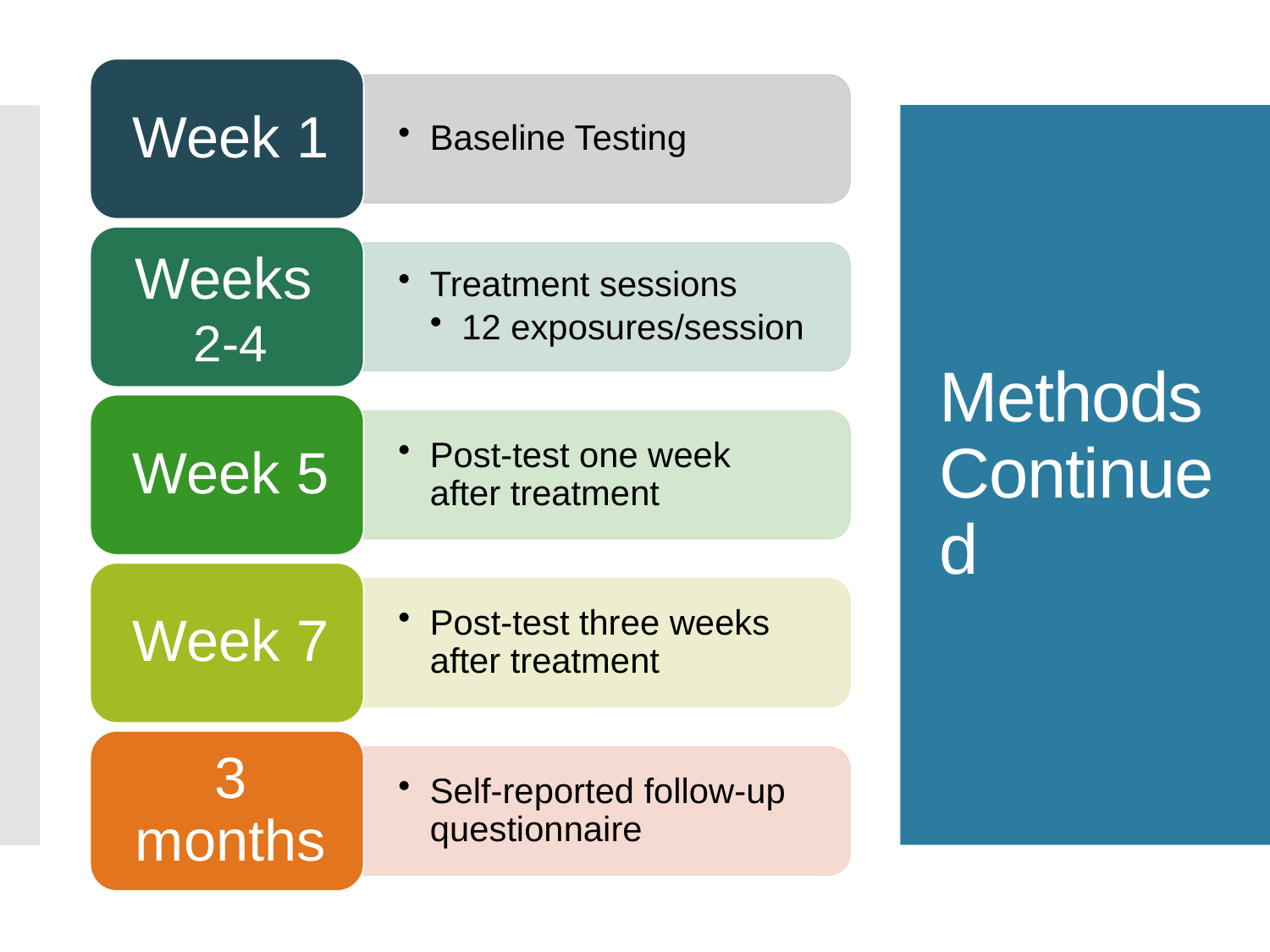

Baseline Testing
Week 1
Treatment sessions
12 exposures/session
Weeks
2-4
Post-test one week after treatment
Week 5
Post-test three weeks after treatment
Week 7
Self-reported follow-up questionnaire
3 months

# Methods Continued